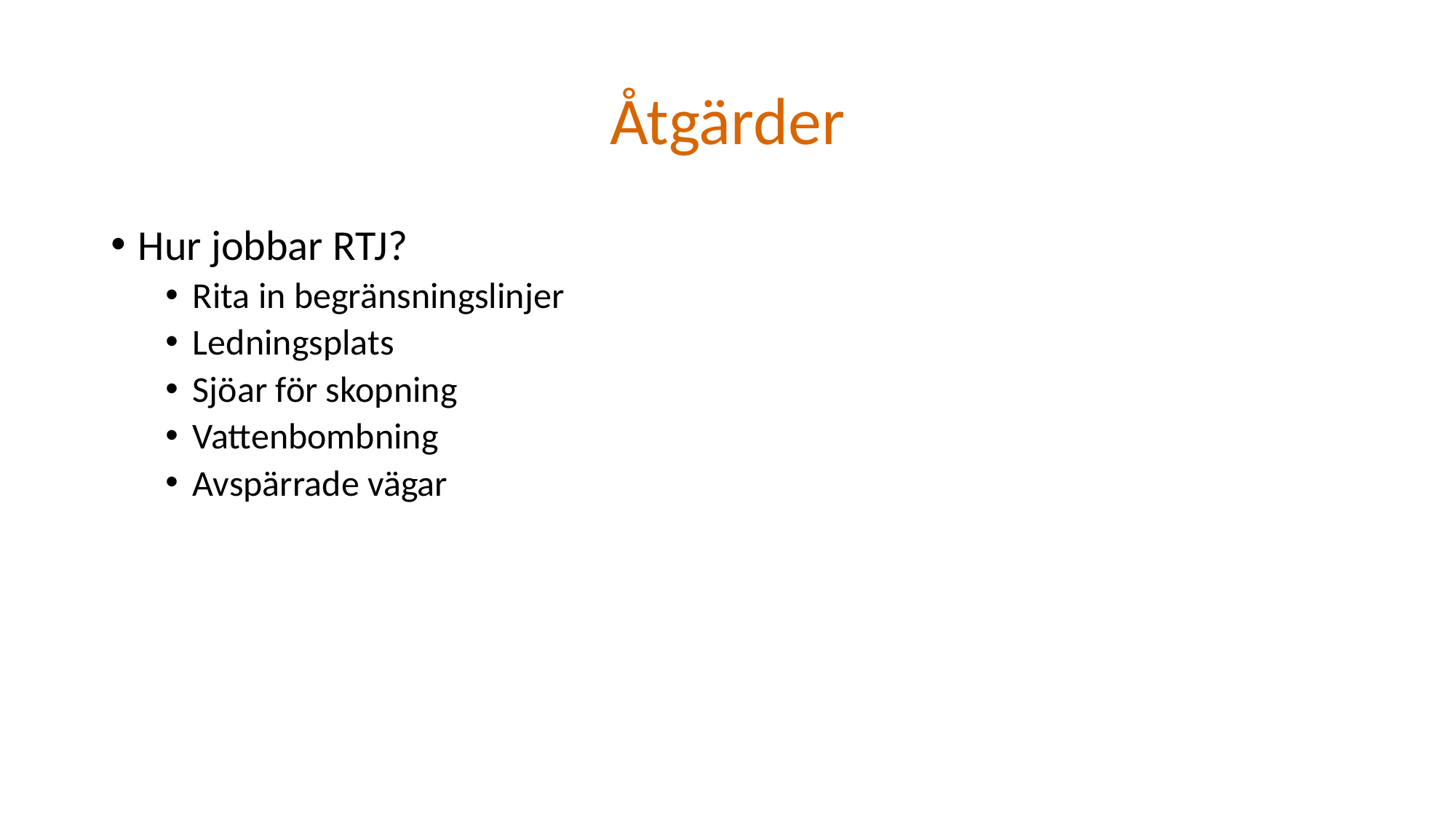

# Åtgärder
Hur jobbar RTJ?
Rita in begränsningslinjer
Ledningsplats
Sjöar för skopning
Vattenbombning
Avspärrade vägar